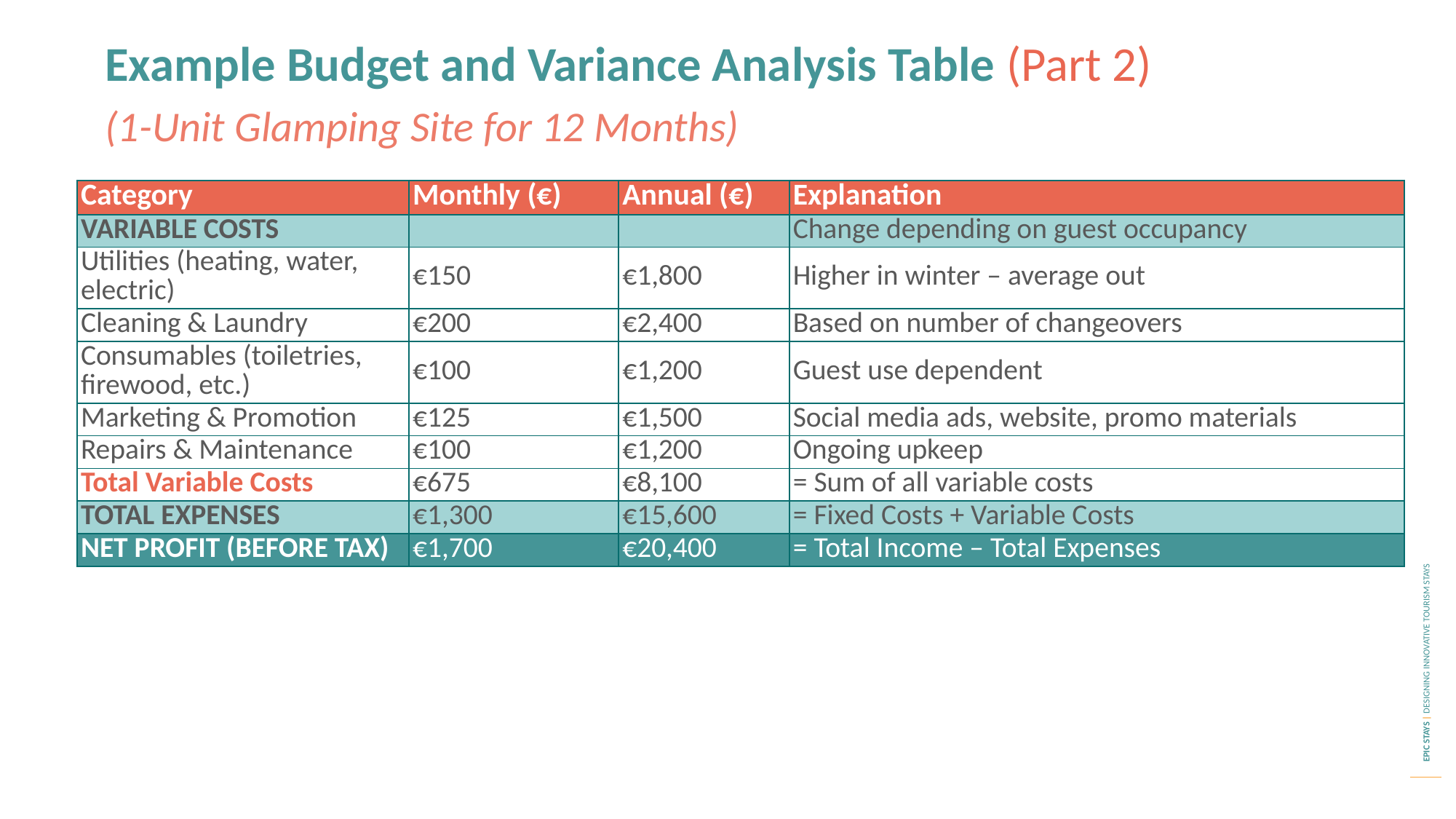

Example Budget and Variance Analysis Table (Part 2)
(1-Unit Glamping Site for 12 Months)

| Category | Monthly (€) | Annual (€) | Explanation |
| --- | --- | --- | --- |
| VARIABLE COSTS |  |  | Change depending on guest occupancy |
| Utilities (heating, water, electric) | €150 | €1,800 | Higher in winter – average out |
| Cleaning & Laundry | €200 | €2,400 | Based on number of changeovers |
| Consumables (toiletries, firewood, etc.) | €100 | €1,200 | Guest use dependent |
| Marketing & Promotion | €125 | €1,500 | Social media ads, website, promo materials |
| Repairs & Maintenance | €100 | €1,200 | Ongoing upkeep |
| Total Variable Costs | €675 | €8,100 | = Sum of all variable costs |
| TOTAL EXPENSES | €1,300 | €15,600 | = Fixed Costs + Variable Costs |
| NET PROFIT (BEFORE TAX) | €1,700 | €20,400 | = Total Income – Total Expenses |